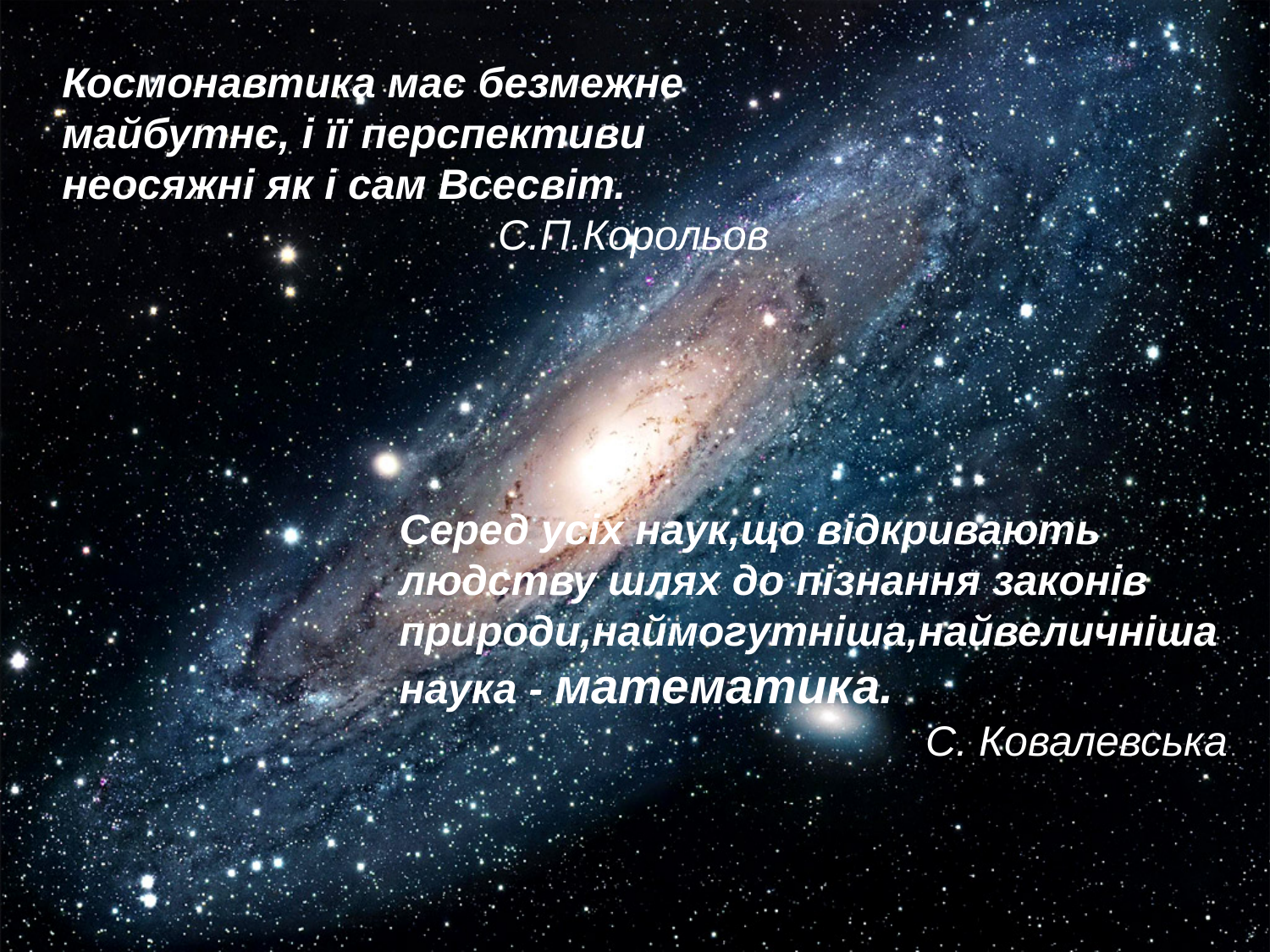

Космонавтика має безмежне майбутнє, і її перспективи неосяжні як і сам Всесвіт.
С.П.Корольов

Серед усіх наук,що відкривають людству шлях до пізнання законів природи,наймогутніша,найвеличніша наука - математика.
С. Ковалевська